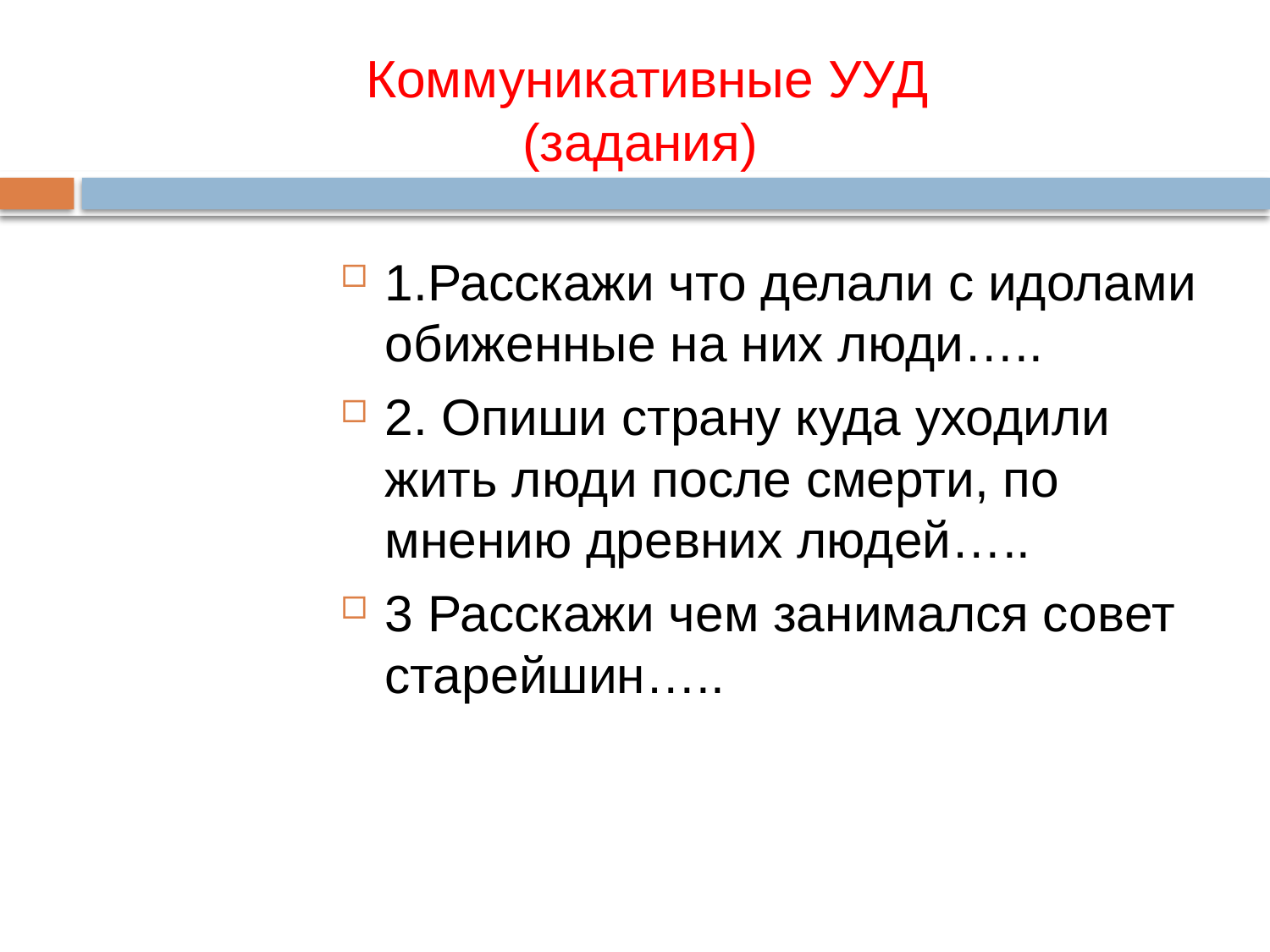

# Коммуникативные УУД (задания)

1.Расскажи что делали с идолами обиженные на них люди…..
2. Опиши страну куда уходили жить люди после смерти, по мнению древних людей…..
3 Расскажи чем занимался совет старейшин…..